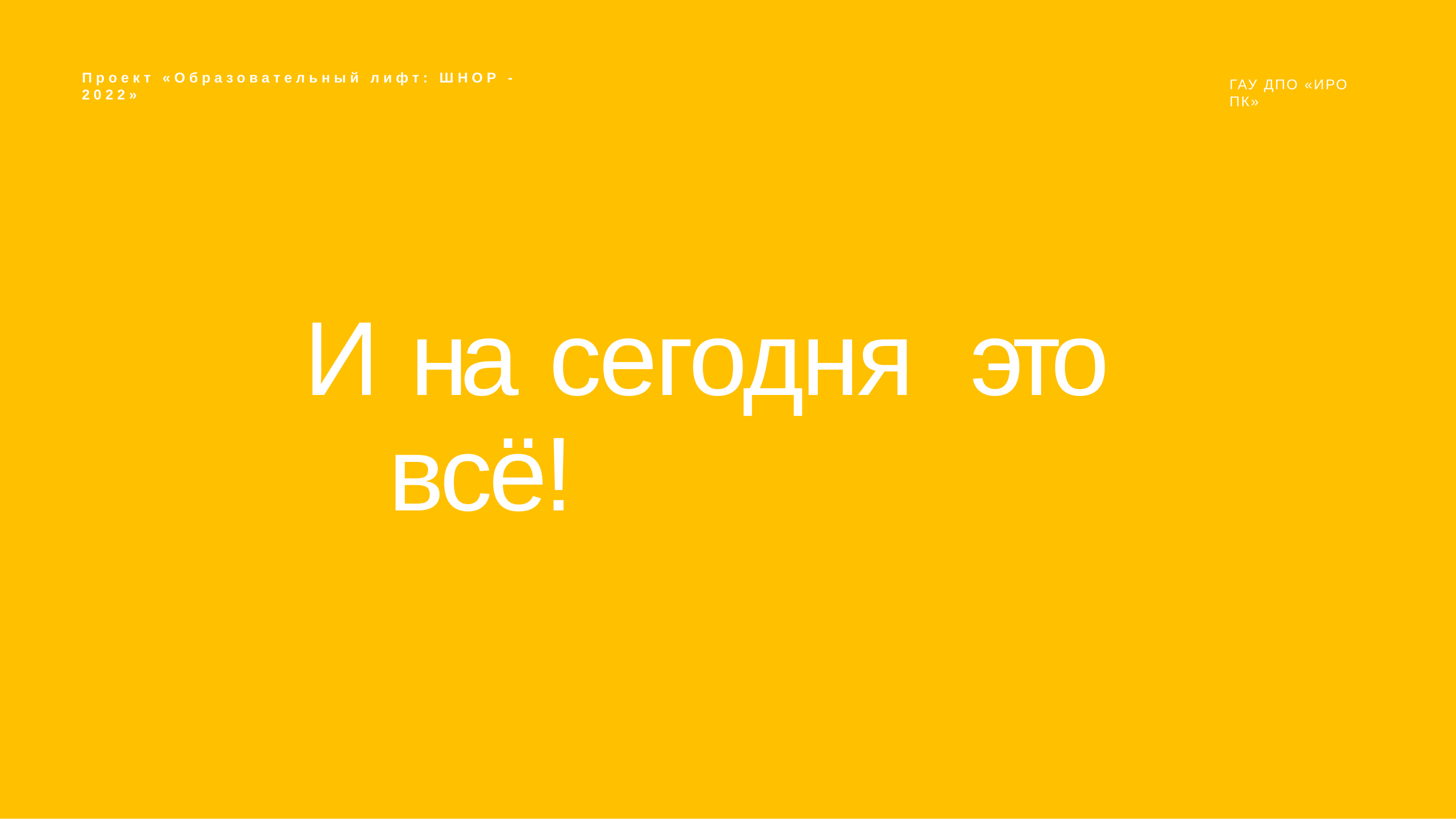

Проект «Образовательный лифт: ШНОР - 2022»
ГАУ ДПО «ИРО ПК»
И на сегодня  это всё!